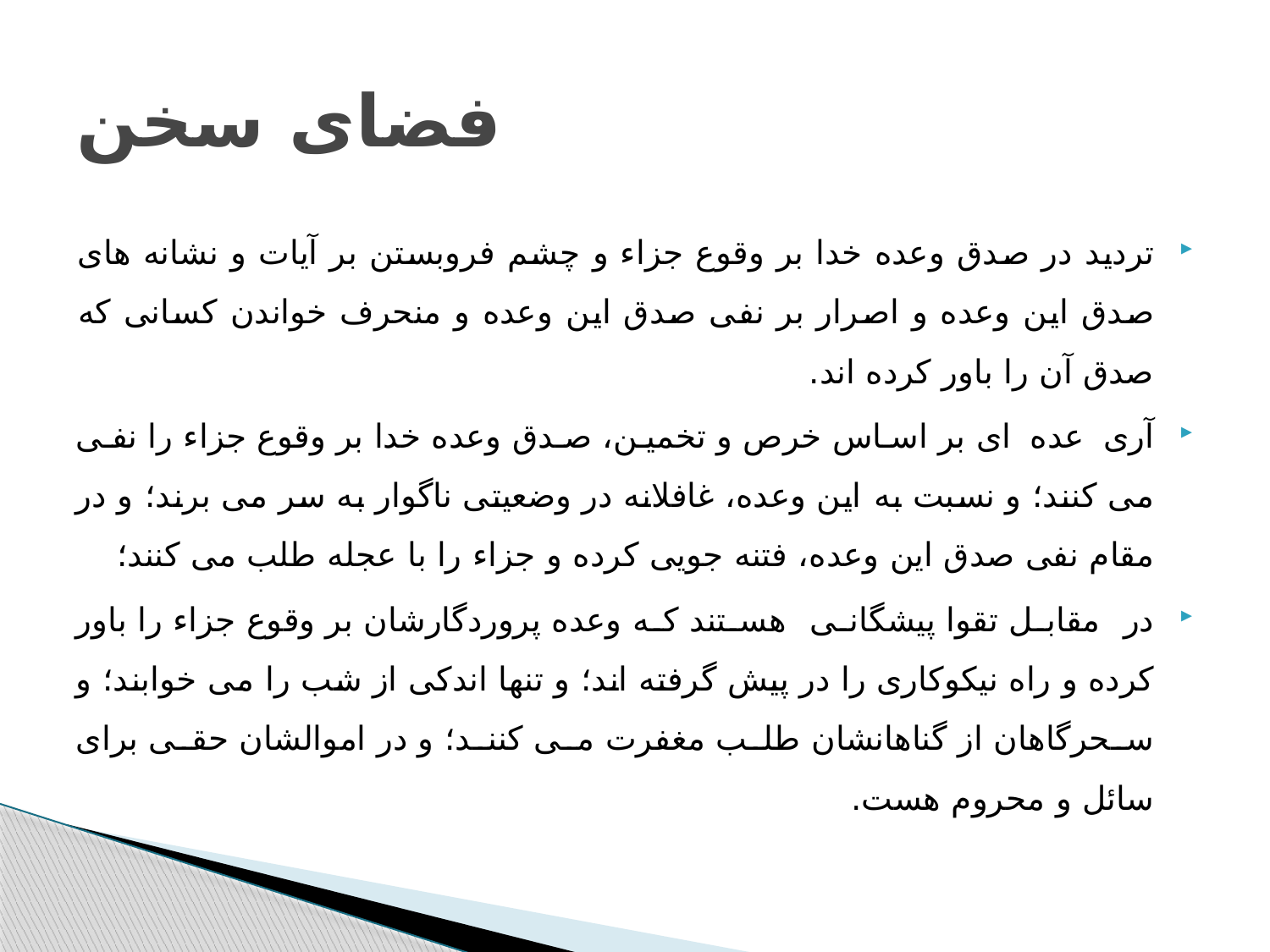

# فضای سخن
تردید در صدق وعده خدا بر وقوع جزاء و چشم فروبستن بر آیات و نشانه های صدق این وعده و اصرار بر نفی صدق این وعده و منحرف خواندن کسانی که صدق آن را باور کرده اند.
آری عده ای بر اساس خرص و تخمین، صدق وعده خدا بر وقوع جزاء را نفی می کنند؛ و نسبت به این وعده، غافلانه در وضعیتی ناگوار به سر می برند؛ و در مقام نفی صدق این وعده، فتنه جویی کرده و جزاء را با عجله طلب می کنند؛
در مقابل تقوا پیشگانی هستند که وعده پروردگارشان بر وقوع جزاء را باور کرده و راه نیکوکاری را در پیش گرفته اند؛ و تنها اندکی از شب را می خوابند؛ و سحرگاهان از گناهانشان طلب مغفرت می کنند؛ و در اموالشان حقی برای سائل و محروم هست.